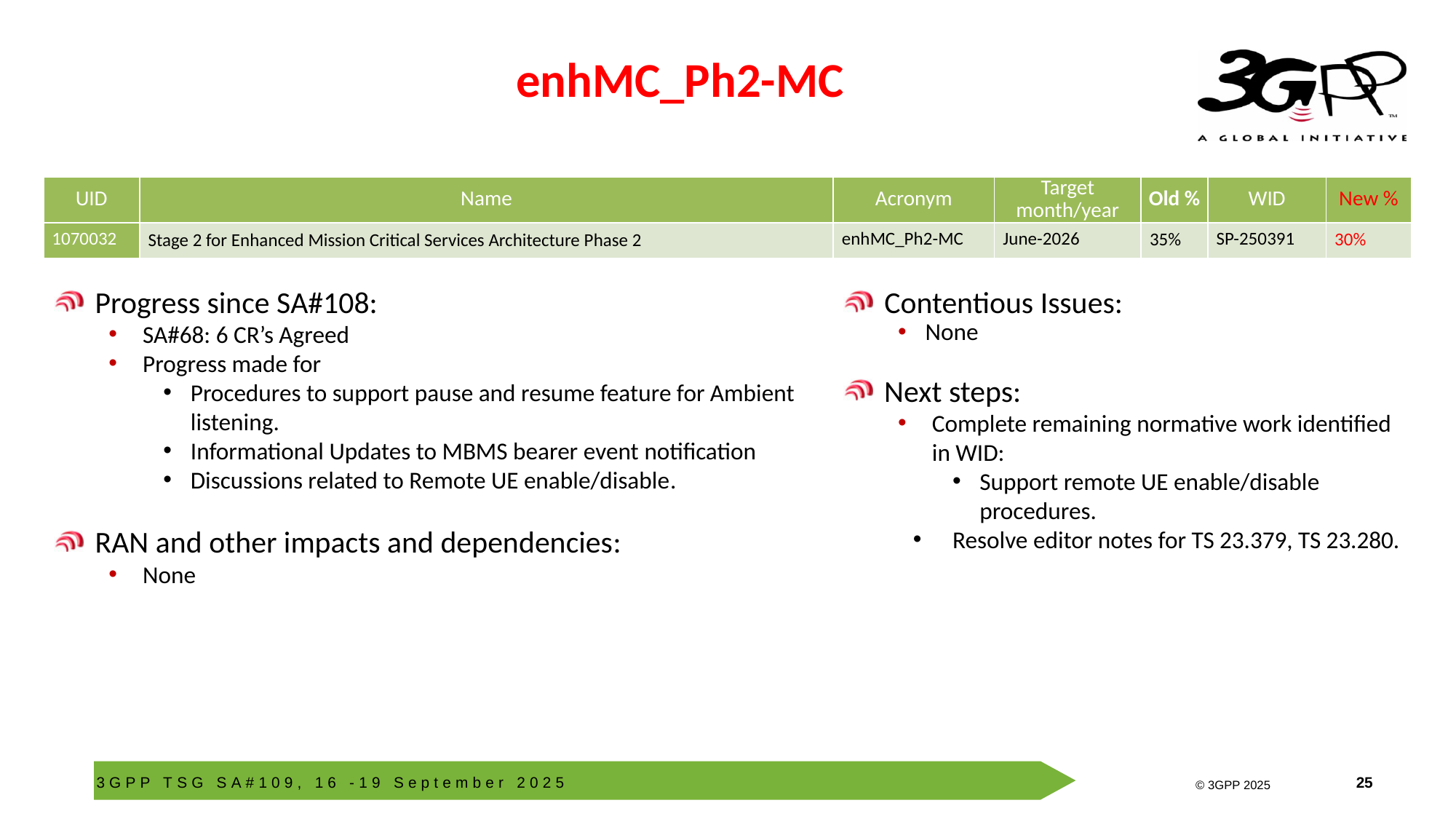

# enhMC_Ph2-MC
| UID | Name | Acronym | Target month/year | Old % | WID | New % |
| --- | --- | --- | --- | --- | --- | --- |
| 1070032 | Stage 2 for Enhanced Mission Critical Services Architecture Phase 2 | enhMC\_Ph2-MC | June-2026 | 35% | SP-250391 | 30% |
Progress since SA#108:
SA#68: 6 CR’s Agreed
Progress made for
Procedures to support pause and resume feature for Ambient listening.
Informational Updates to MBMS bearer event notification
Discussions related to Remote UE enable/disable.

RAN and other impacts and dependencies:
None
Contentious Issues:
None

Next steps:
Complete remaining normative work identified in WID:
Support remote UE enable/disable procedures.
Resolve editor notes for TS 23.379, TS 23.280.